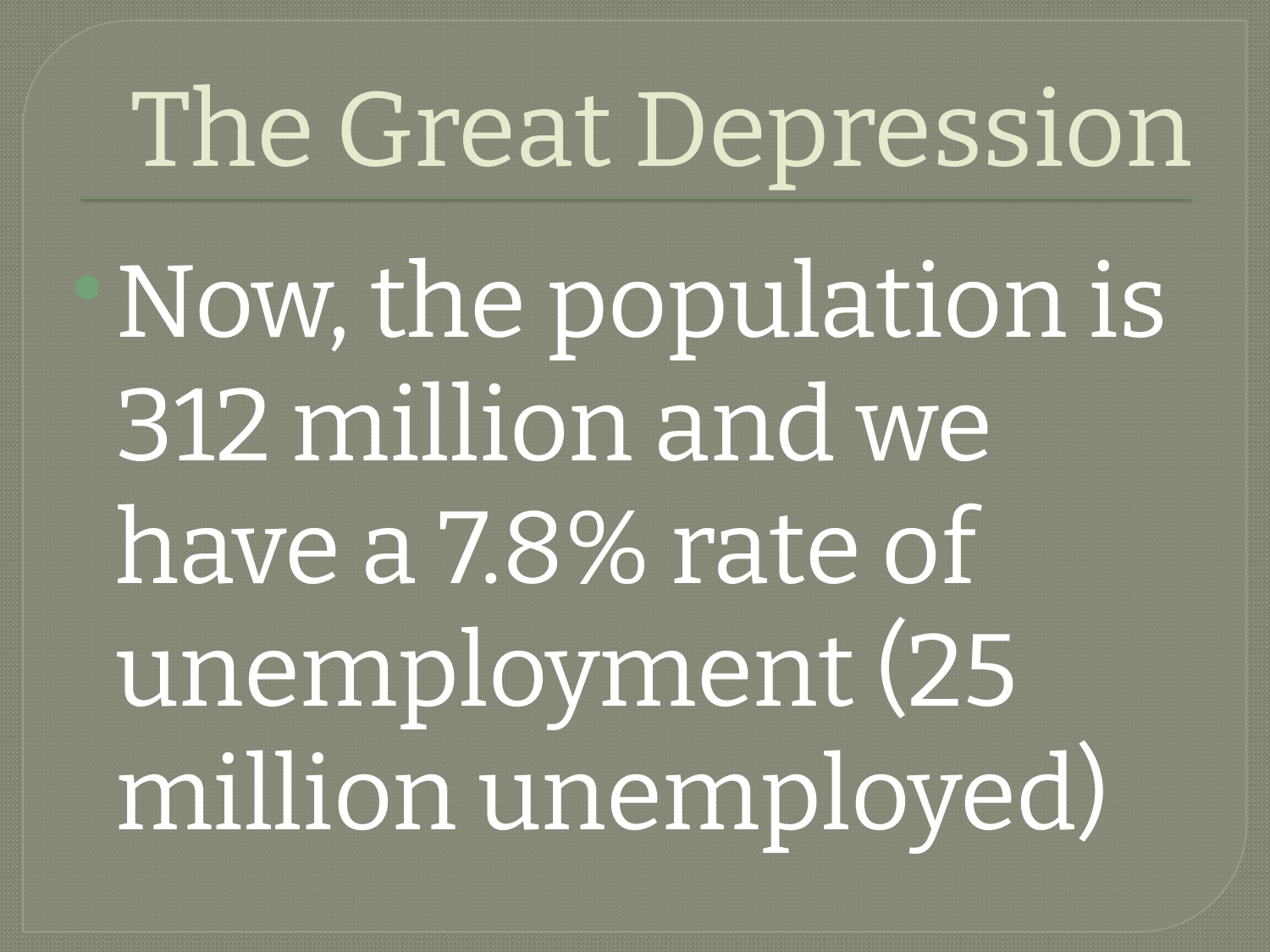

# The Great Depression
Now, the population is 312 million and we have a 7.8% rate of unemployment (25 million unemployed)